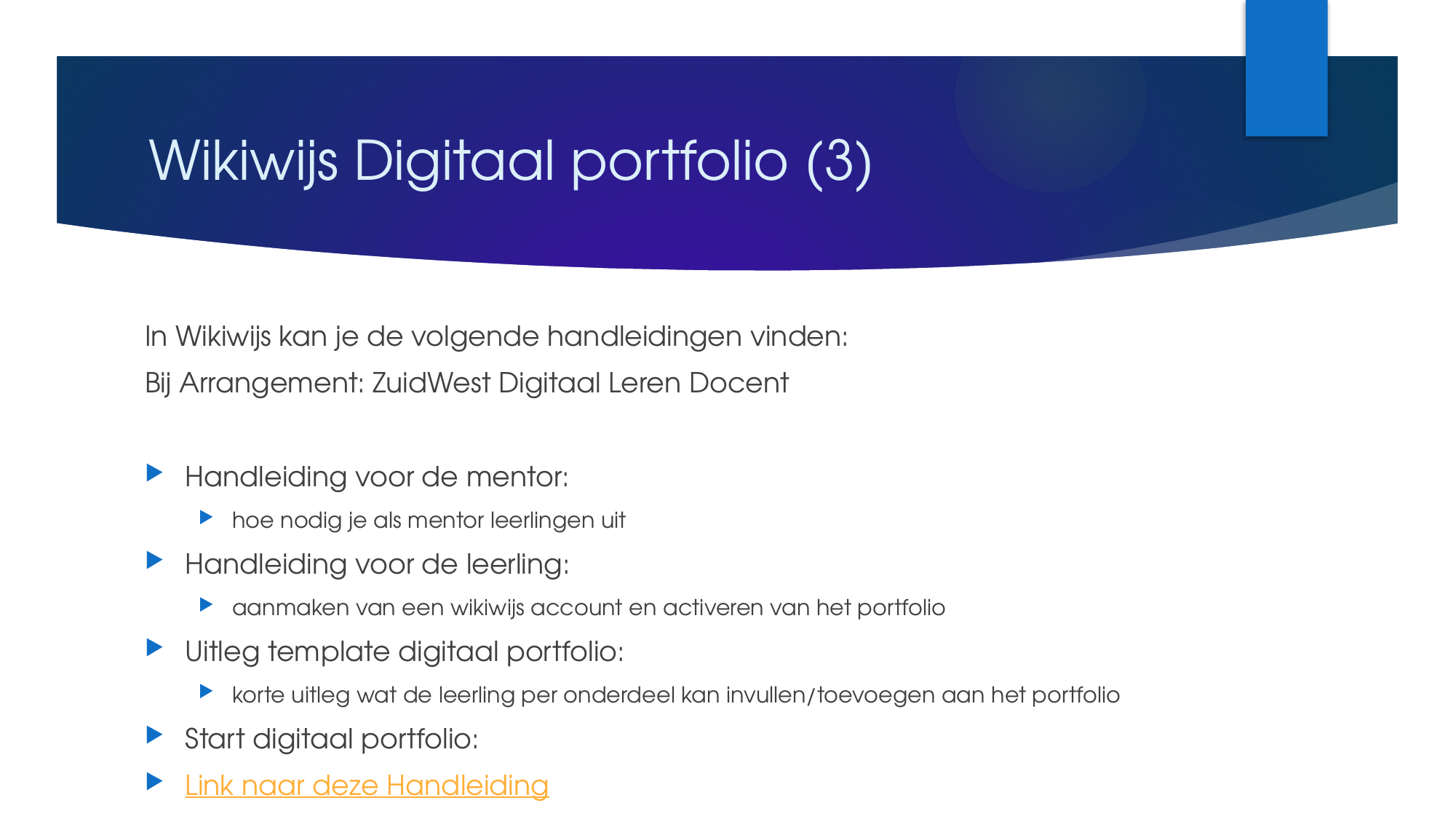

# Wikiwijs Digitaal portfolio (3)
In Wikiwijs kan je de volgende handleidingen vinden:
Bij Arrangement: ZuidWest Digitaal Leren Docent

Handleiding voor de mentor:
hoe nodig je als mentor leerlingen uit
Handleiding voor de leerling:
aanmaken van een wikiwijs account en activeren van het portfolio
Uitleg template digitaal portfolio:
korte uitleg wat de leerling per onderdeel kan invullen/toevoegen aan het portfolio
Start digitaal portfolio:
Link naar deze Handleiding